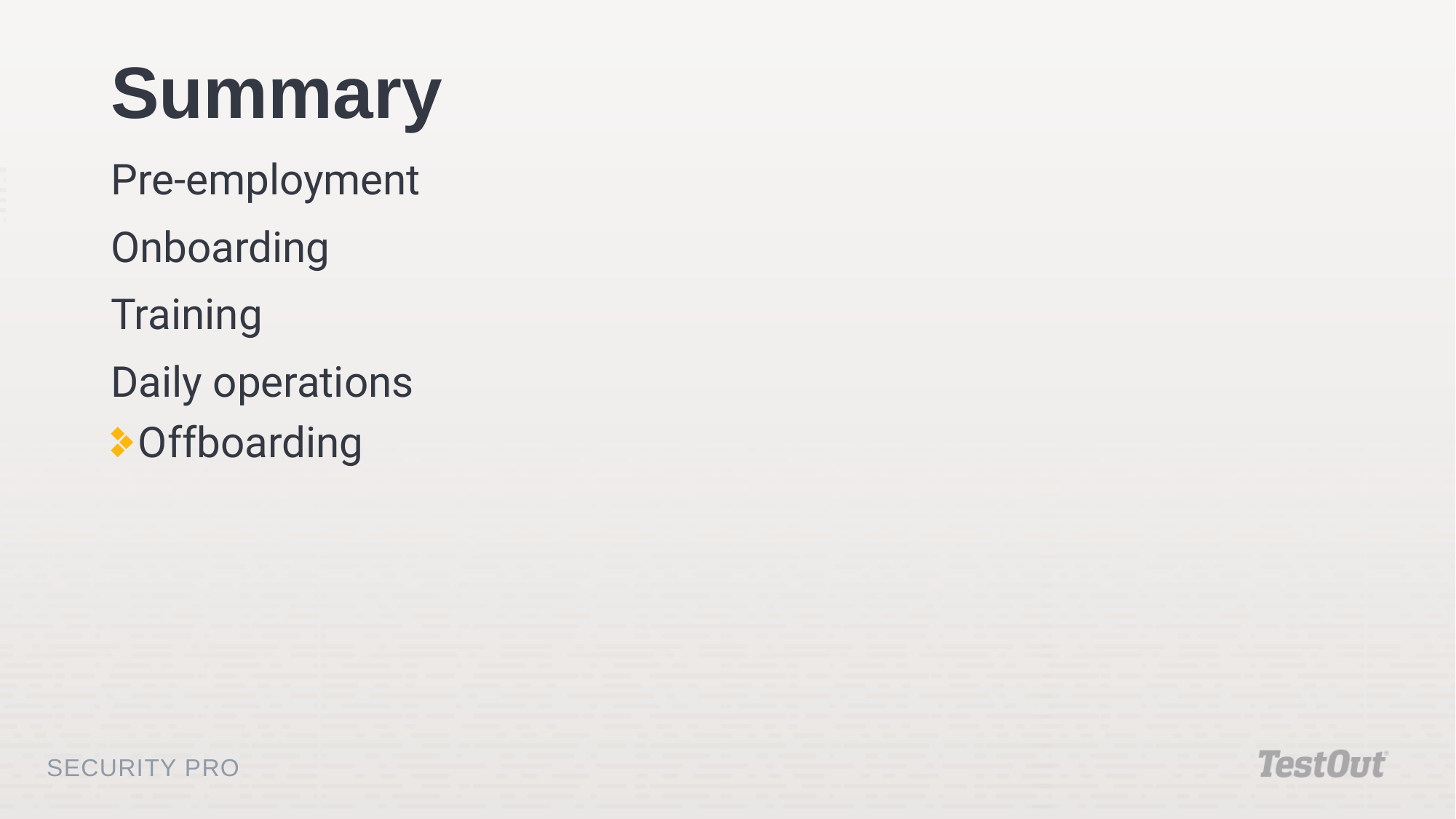

# Summary
Pre-employment
Onboarding
Training
Daily operations
Offboarding
Security Pro